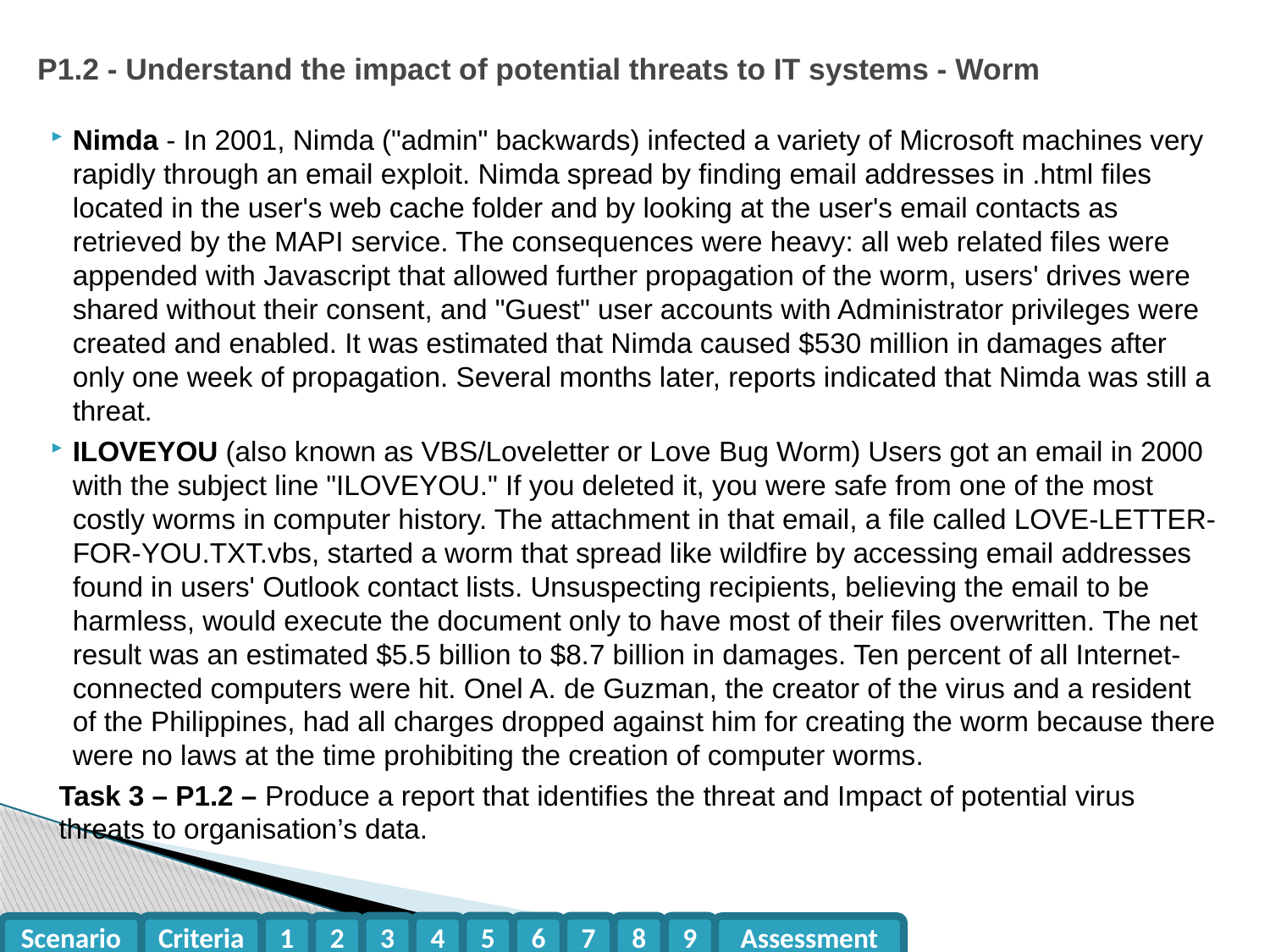

# P1.2 - Understand the impact of potential threats to IT systems - Worm
Nimda - In 2001, Nimda ("admin" backwards) infected a variety of Microsoft machines very rapidly through an email exploit. Nimda spread by finding email addresses in .html files located in the user's web cache folder and by looking at the user's email contacts as retrieved by the MAPI service. The consequences were heavy: all web related files were appended with Javascript that allowed further propagation of the worm, users' drives were shared without their consent, and "Guest" user accounts with Administrator privileges were created and enabled. It was estimated that Nimda caused $530 million in damages after only one week of propagation. Several months later, reports indicated that Nimda was still a threat.
ILOVEYOU (also known as VBS/Loveletter or Love Bug Worm) Users got an email in 2000 with the subject line "ILOVEYOU." If you deleted it, you were safe from one of the most costly worms in computer history. The attachment in that email, a file called LOVE-LETTER-FOR-YOU.TXT.vbs, started a worm that spread like wildfire by accessing email addresses found in users' Outlook contact lists. Unsuspecting recipients, believing the email to be harmless, would execute the document only to have most of their files overwritten. The net result was an estimated $5.5 billion to $8.7 billion in damages. Ten percent of all Internet-connected computers were hit. Onel A. de Guzman, the creator of the virus and a resident of the Philippines, had all charges dropped against him for creating the worm because there were no laws at the time prohibiting the creation of computer worms.
Task 3 – P1.2 – Produce a report that identifies the threat and Impact of potential virus threats to organisation’s data.